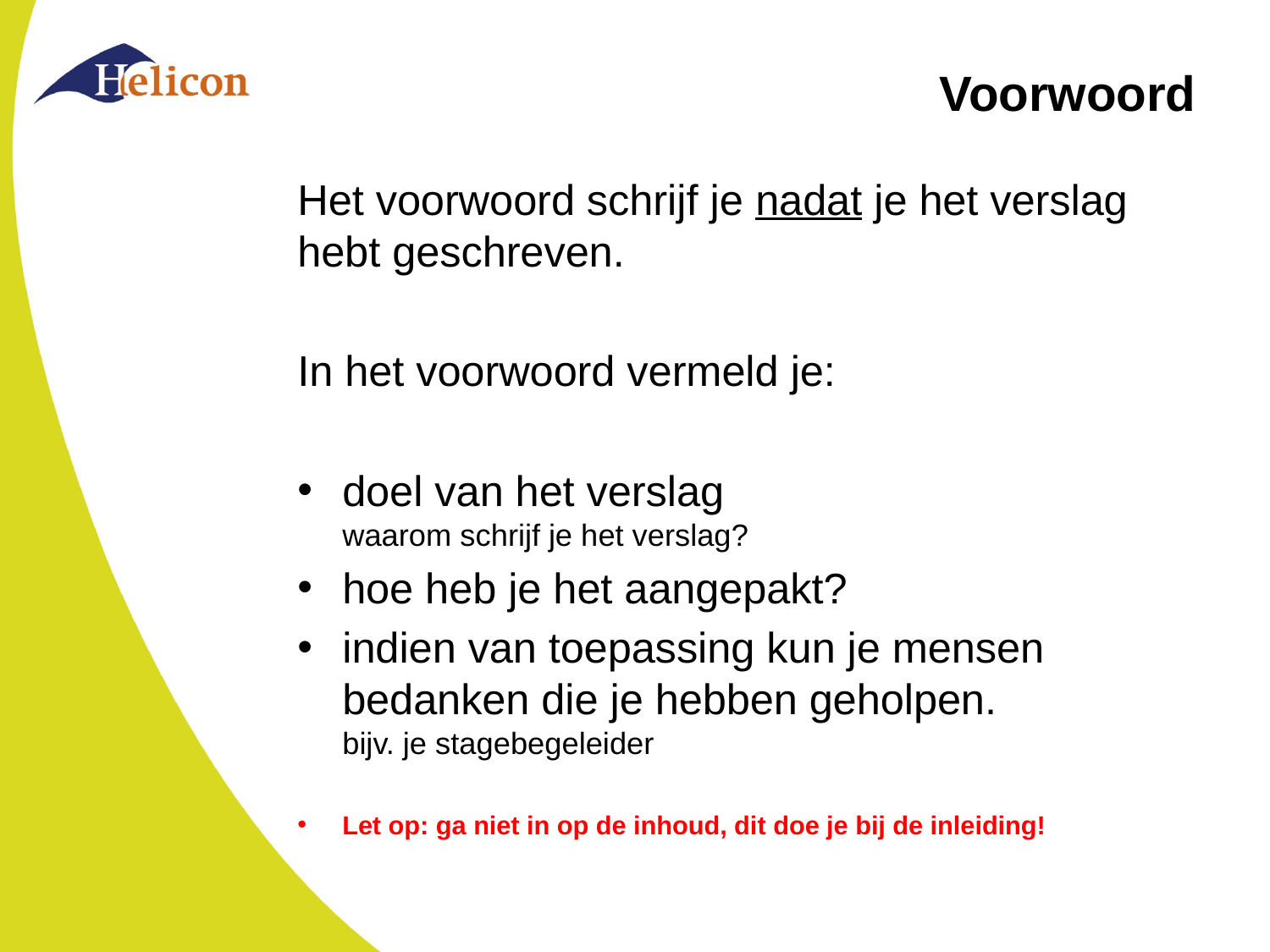

# Voorwoord
Het voorwoord schrijf je nadat je het verslag hebt geschreven.

In het voorwoord vermeld je:

doel van het verslag
waarom schrijf je het verslag?
hoe heb je het aangepakt?
indien van toepassing kun je mensen bedanken die je hebben geholpen.
bijv. je stagebegeleider

Let op: ga niet in op de inhoud, dit doe je bij de inleiding!